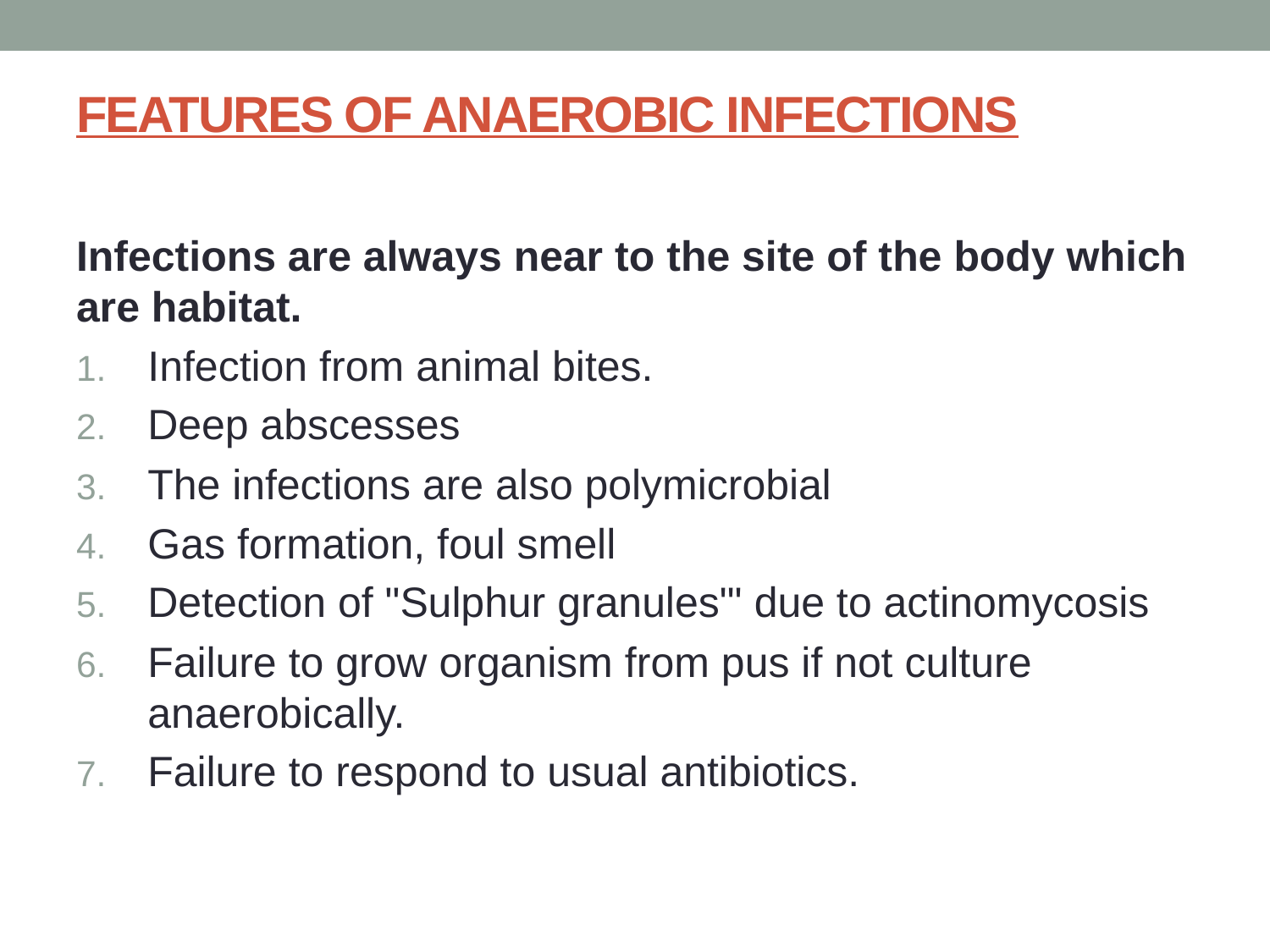

# FEATURES OF ANAEROBIC INFECTIONS
Infections are always near to the site of the body which are habitat.
Infection from animal bites.
Deep abscesses
The infections are also polymicrobial
Gas formation, foul smell
Detection of "Sulphur granules"' due to actinomycosis
Failure to grow organism from pus if not culture anaerobically.
Failure to respond to usual antibiotics.